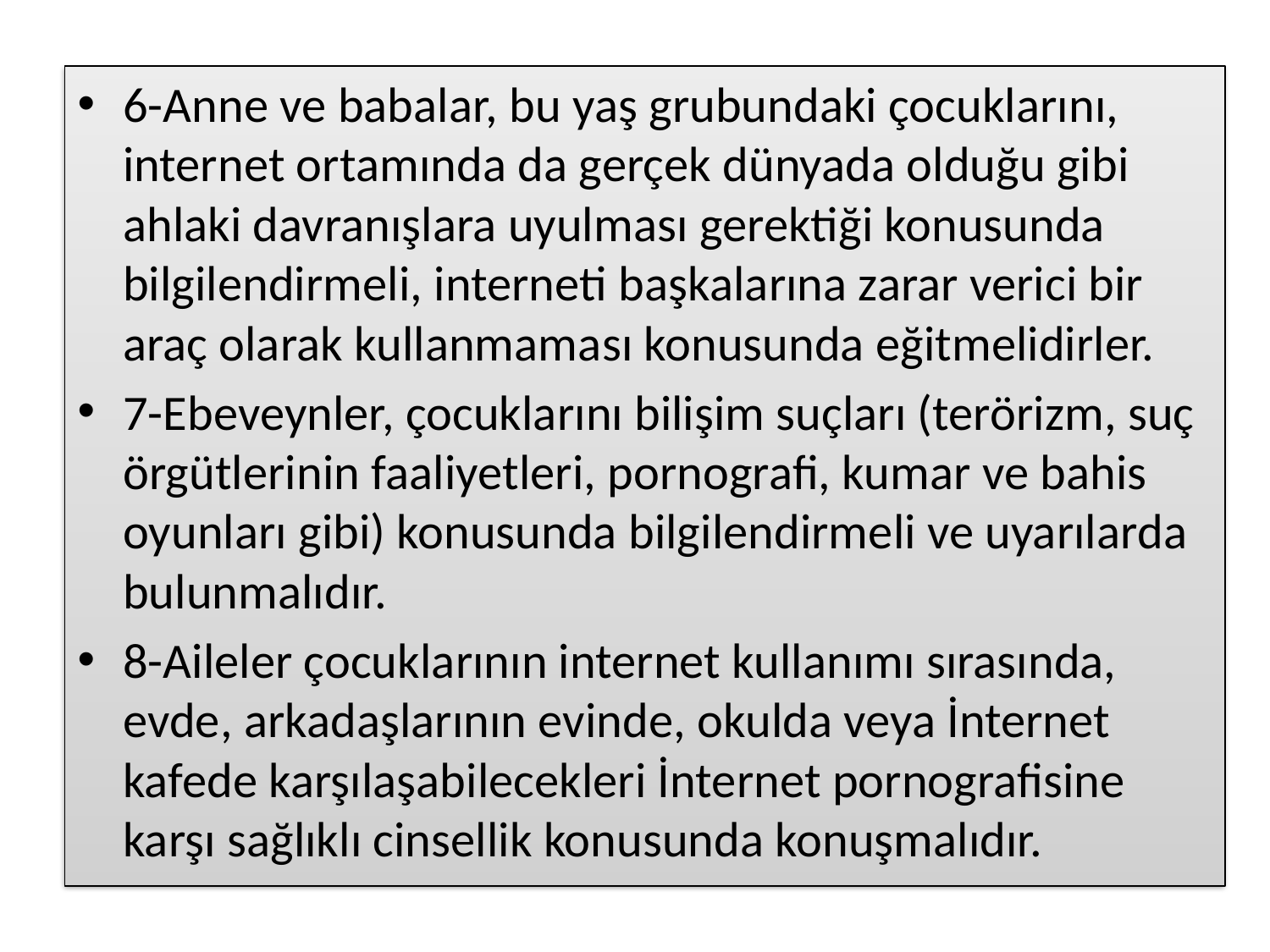

6-Anne ve babalar, bu yaş grubundaki çocuklarını, internet ortamında da gerçek dünyada olduğu gibi ahlaki davranışlara uyulması gerektiği konusunda bilgilendirmeli, interneti başkalarına zarar verici bir araç olarak kullanmaması konusunda eğitmelidirler.
7-Ebeveynler, çocuklarını bilişim suçları (terörizm, suç örgütlerinin faaliyetleri, pornografi, kumar ve bahis oyunları gibi) konusunda bilgilendirmeli ve uyarılarda bulunmalıdır.
8-Aileler çocuklarının internet kullanımı sırasında, evde, arkadaşlarının evinde, okulda veya İnternet kafede karşılaşabilecekleri İnternet pornografisine karşı sağlıklı cinsellik konusunda konuşmalıdır.